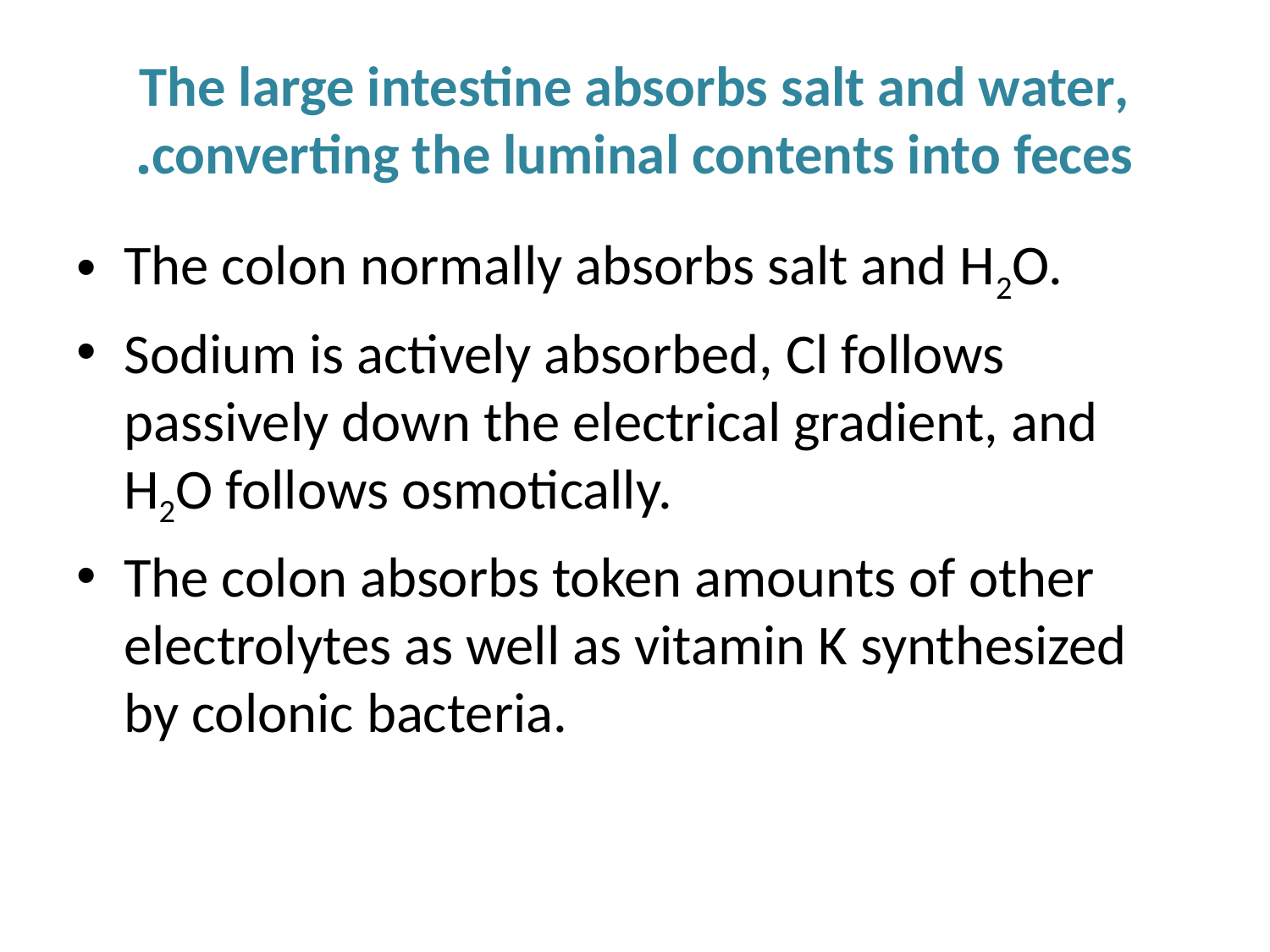

# The large intestine absorbs salt and water, converting the luminal contents into feces.
The colon normally absorbs salt and H2O.
Sodium is actively absorbed, Cl follows passively down the electrical gradient, and H2O follows osmotically.
The colon absorbs token amounts of other electrolytes as well as vitamin K synthesized by colonic bacteria.